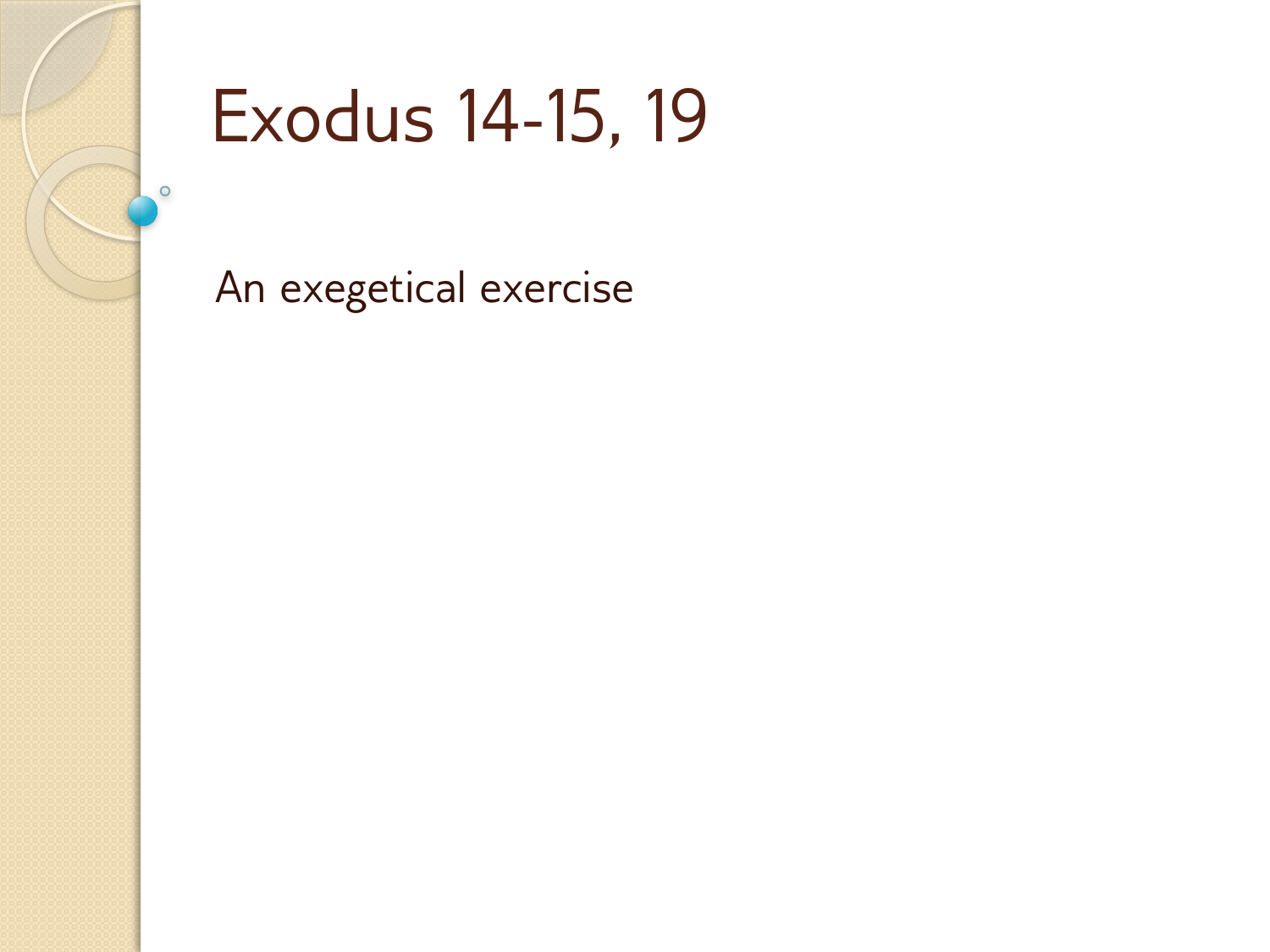

# Exodus 14-15, 19
An exegetical exercise